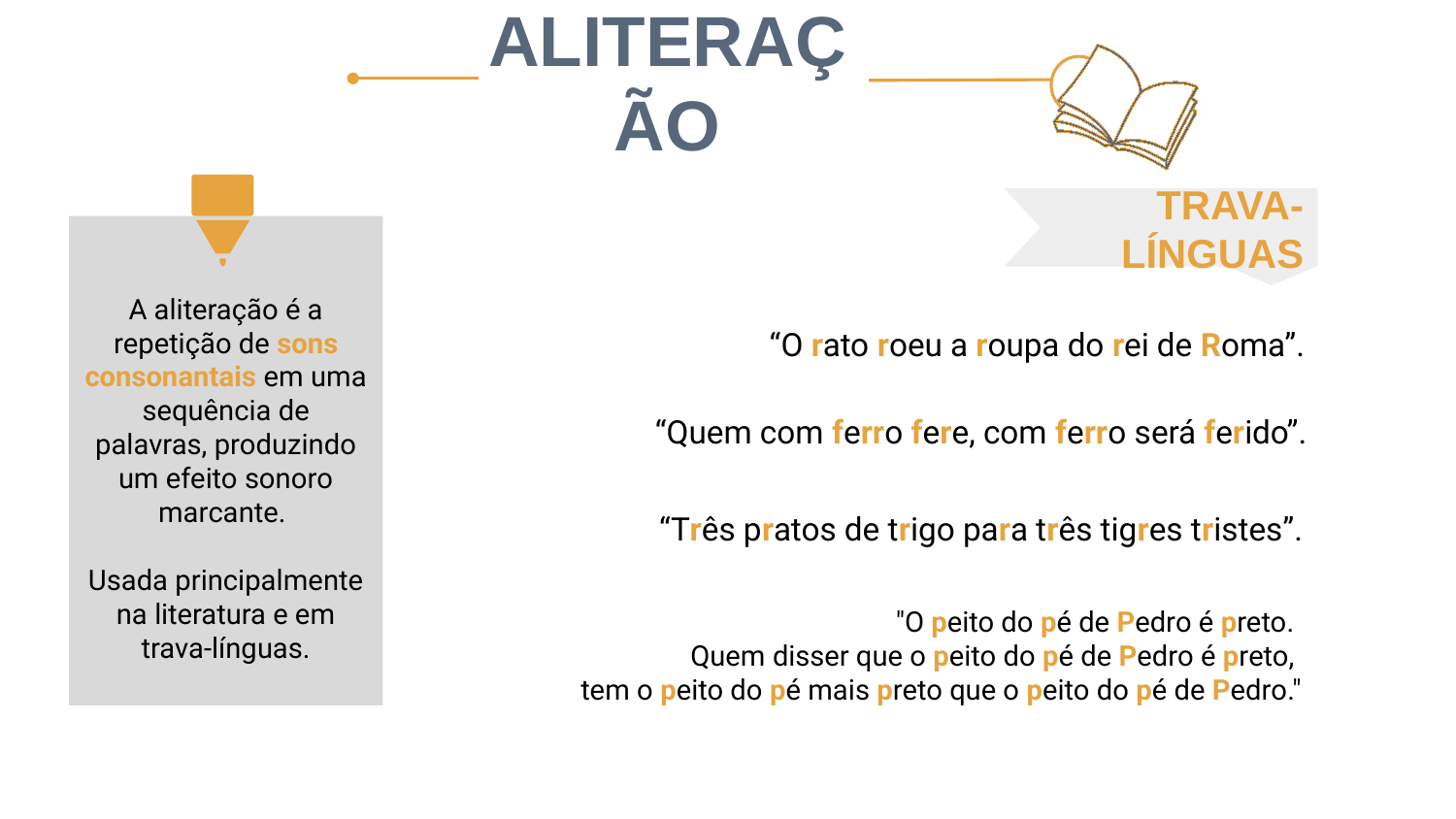

ALITERAÇÃO

TRAVA-LÍNGUAS
“O rato roeu a roupa do rei de Roma”.
“Quem com ferro fere, com ferro será ferido”.
“Três pratos de trigo para três tigres tristes”.
"O peito do pé de Pedro é preto.
Quem disser que o peito do pé de Pedro é preto,
tem o peito do pé mais preto que o peito do pé de Pedro."

A aliteração é a repetição de sons consonantais em uma sequência de palavras, produzindo um efeito sonoro marcante.

Usada principalmente na literatura e em trava-línguas.